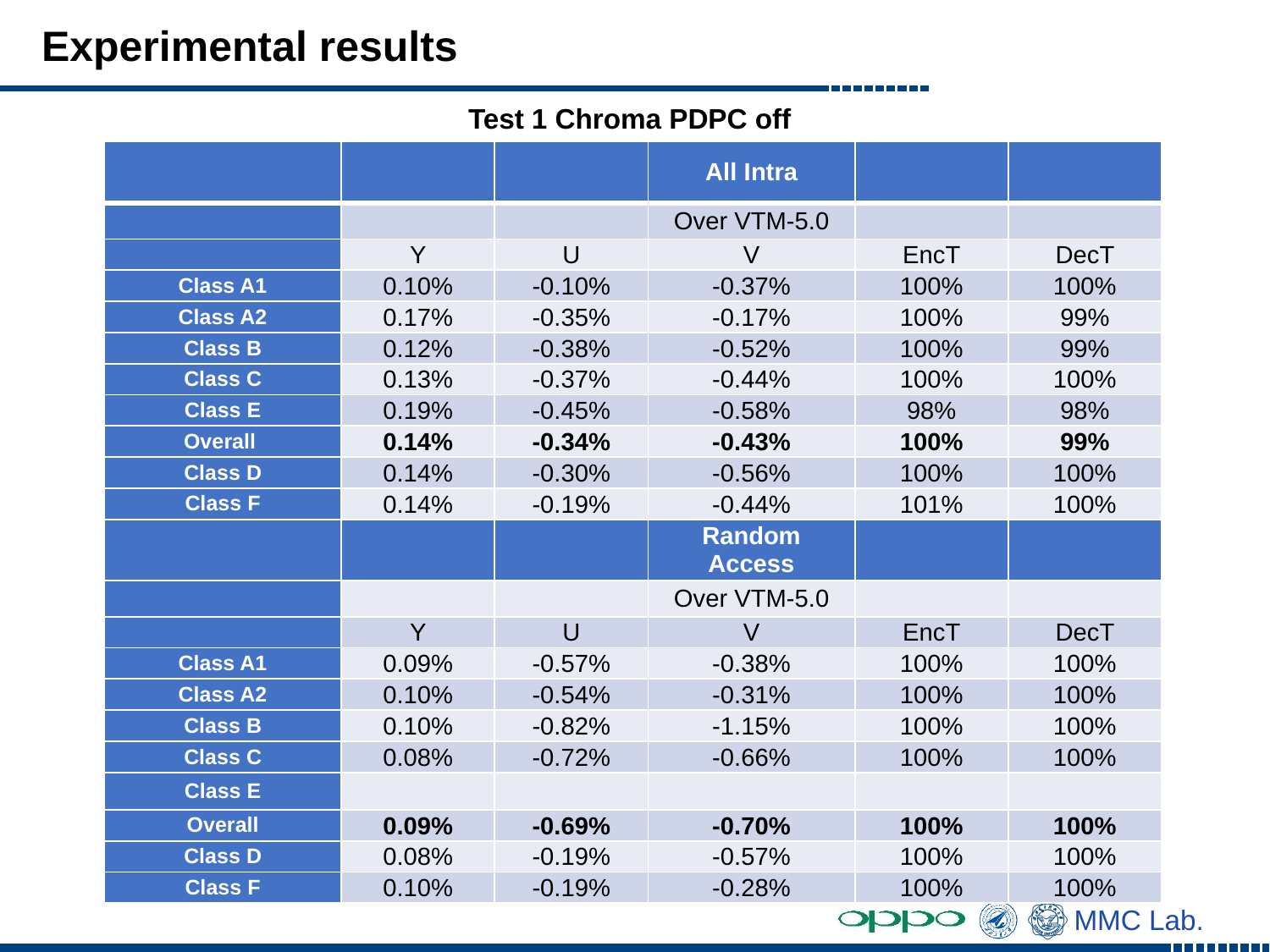

# Experimental results
Test 1 Chroma PDPC off
|  |  |  | All Intra |  |  |
| --- | --- | --- | --- | --- | --- |
|  |  |  | Over VTM-5.0 |  |  |
|  | Y | U | V | EncT | DecT |
| Class A1 | 0.10% | -0.10% | -0.37% | 100% | 100% |
| Class A2 | 0.17% | -0.35% | -0.17% | 100% | 99% |
| Class B | 0.12% | -0.38% | -0.52% | 100% | 99% |
| Class C | 0.13% | -0.37% | -0.44% | 100% | 100% |
| Class E | 0.19% | -0.45% | -0.58% | 98% | 98% |
| Overall | 0.14% | -0.34% | -0.43% | 100% | 99% |
| Class D | 0.14% | -0.30% | -0.56% | 100% | 100% |
| Class F | 0.14% | -0.19% | -0.44% | 101% | 100% |
|  |  |  | Random Access |  |  |
|  |  |  | Over VTM-5.0 |  |  |
|  | Y | U | V | EncT | DecT |
| Class A1 | 0.09% | -0.57% | -0.38% | 100% | 100% |
| Class A2 | 0.10% | -0.54% | -0.31% | 100% | 100% |
| Class B | 0.10% | -0.82% | -1.15% | 100% | 100% |
| Class C | 0.08% | -0.72% | -0.66% | 100% | 100% |
| Class E |  |  |  |  |  |
| Overall | 0.09% | -0.69% | -0.70% | 100% | 100% |
| Class D | 0.08% | -0.19% | -0.57% | 100% | 100% |
| Class F | 0.10% | -0.19% | -0.28% | 100% | 100% |